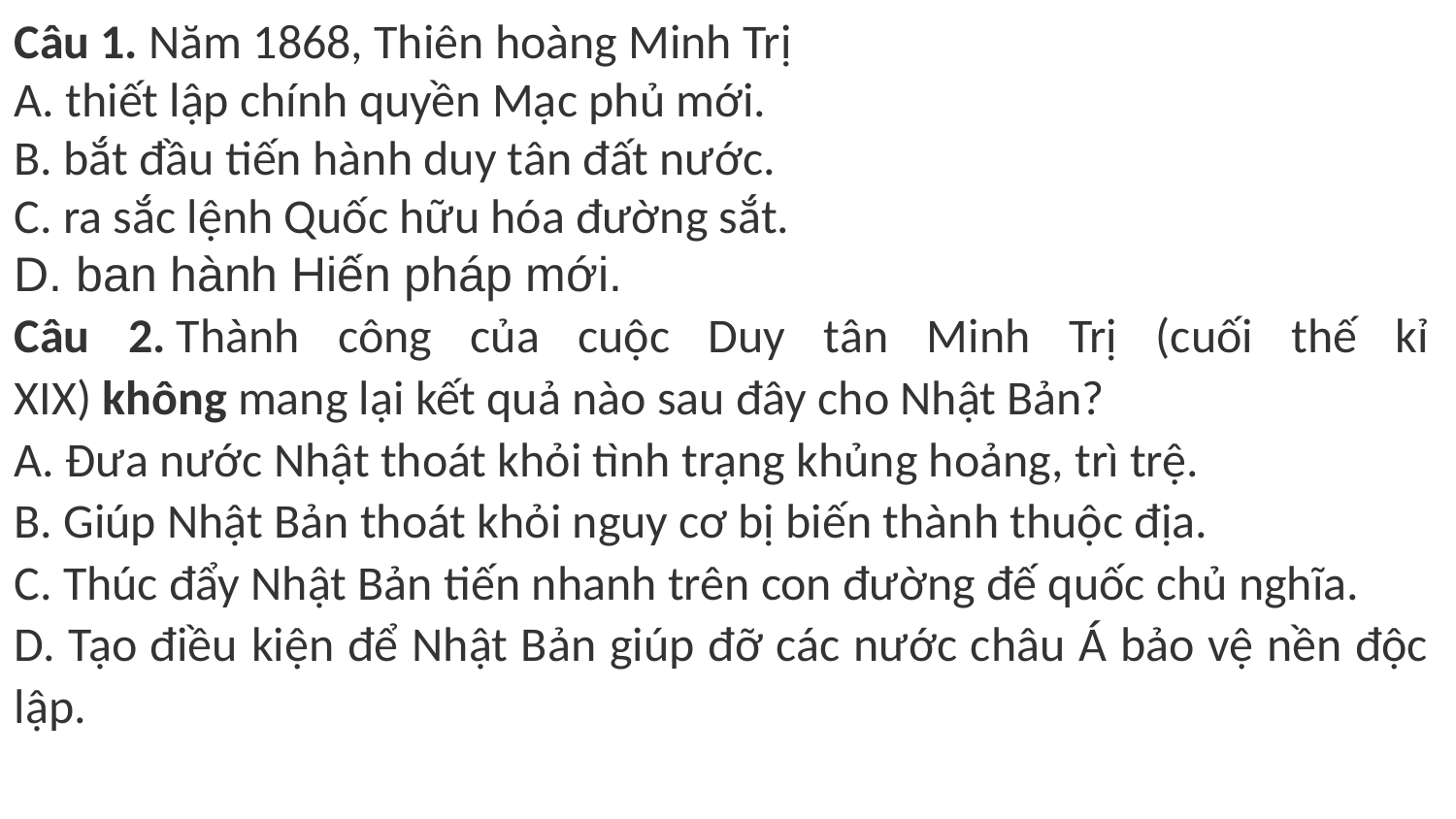

Câu 1. Năm 1868, Thiên hoàng Minh Trị
A. thiết lập chính quyền Mạc phủ mới.
B. bắt đầu tiến hành duy tân đất nước.
C. ra sắc lệnh Quốc hữu hóa đường sắt.
D. ban hành Hiến pháp mới.
Câu 2. Thành công của cuộc Duy tân Minh Trị (cuối thế kỉ XIX) không mang lại kết quả nào sau đây cho Nhật Bản?
A. Đưa nước Nhật thoát khỏi tình trạng khủng hoảng, trì trệ.
B. Giúp Nhật Bản thoát khỏi nguy cơ bị biến thành thuộc địa.
C. Thúc đẩy Nhật Bản tiến nhanh trên con đường đế quốc chủ nghĩa.
D. Tạo điều kiện để Nhật Bản giúp đỡ các nước châu Á bảo vệ nền độc lập.